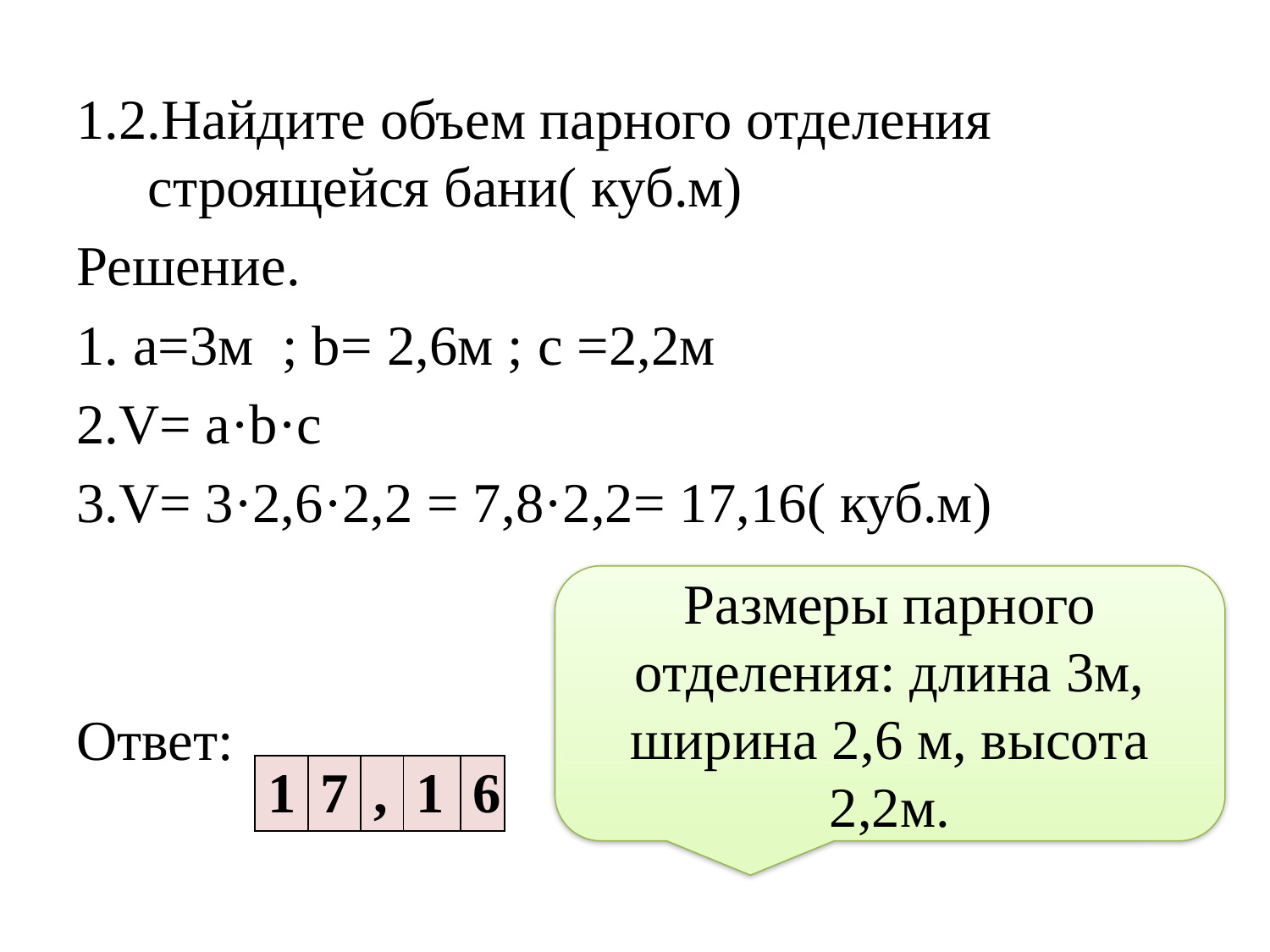

1.2.Найдите объем парного отделения строящейся бани( куб.м)
Решение.
1. a=3м  ; b= 2,6м ; c =2,2м
2.V= a·b·c
3.V= 3·2,6·2,2 = 7,8·2,2= 17,16( куб.м)

Ответ:
Размеры парного отделения: длина 3м, ширина 2,6 м, высота 2,2м.
| 1 | 7 | , | 1 | 6 |
| --- | --- | --- | --- | --- |